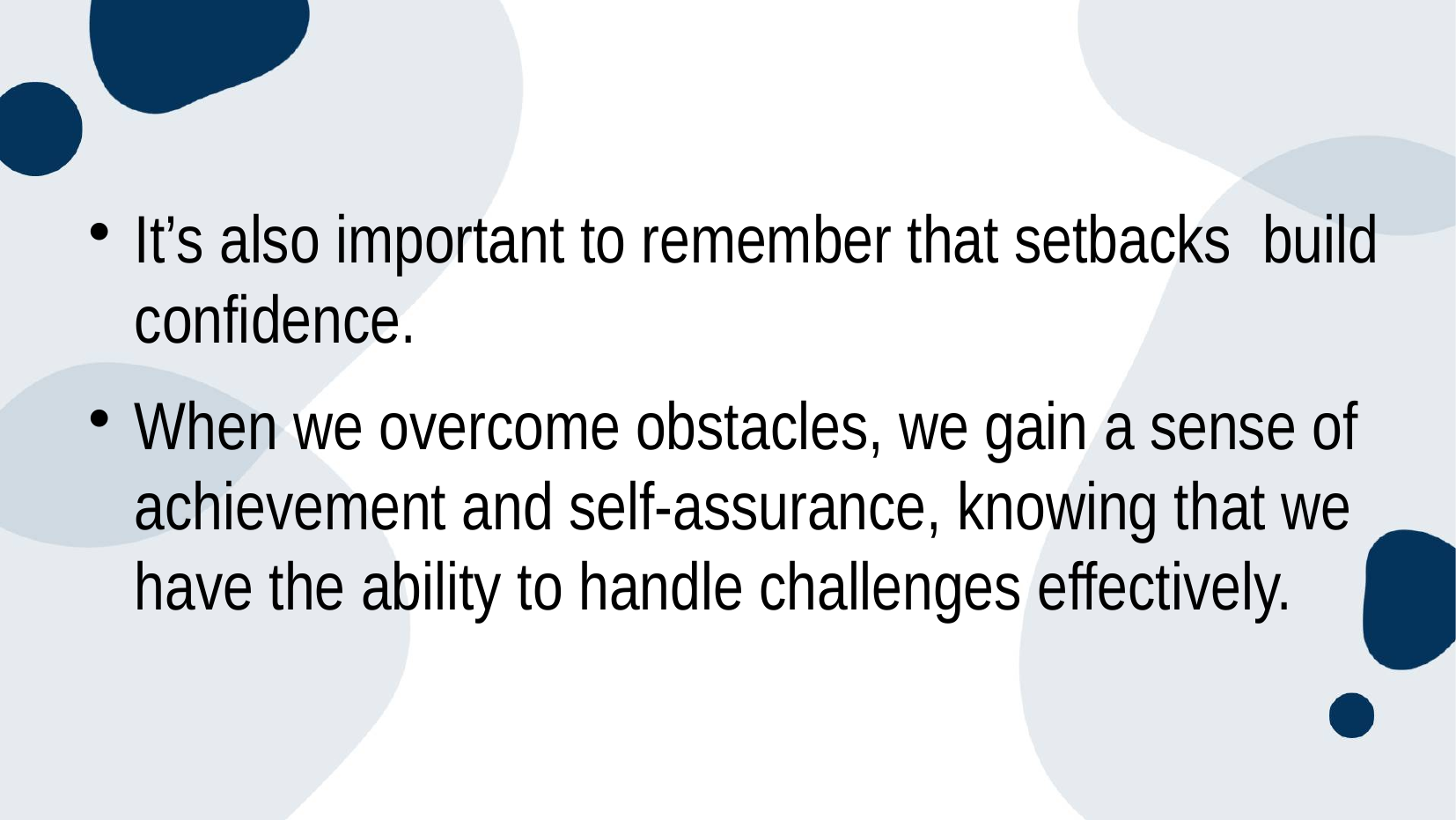

#
It’s also important to remember that setbacks  build confidence.
When we overcome obstacles, we gain a sense of achievement and self-assurance, knowing that we have the ability to handle challenges effectively.